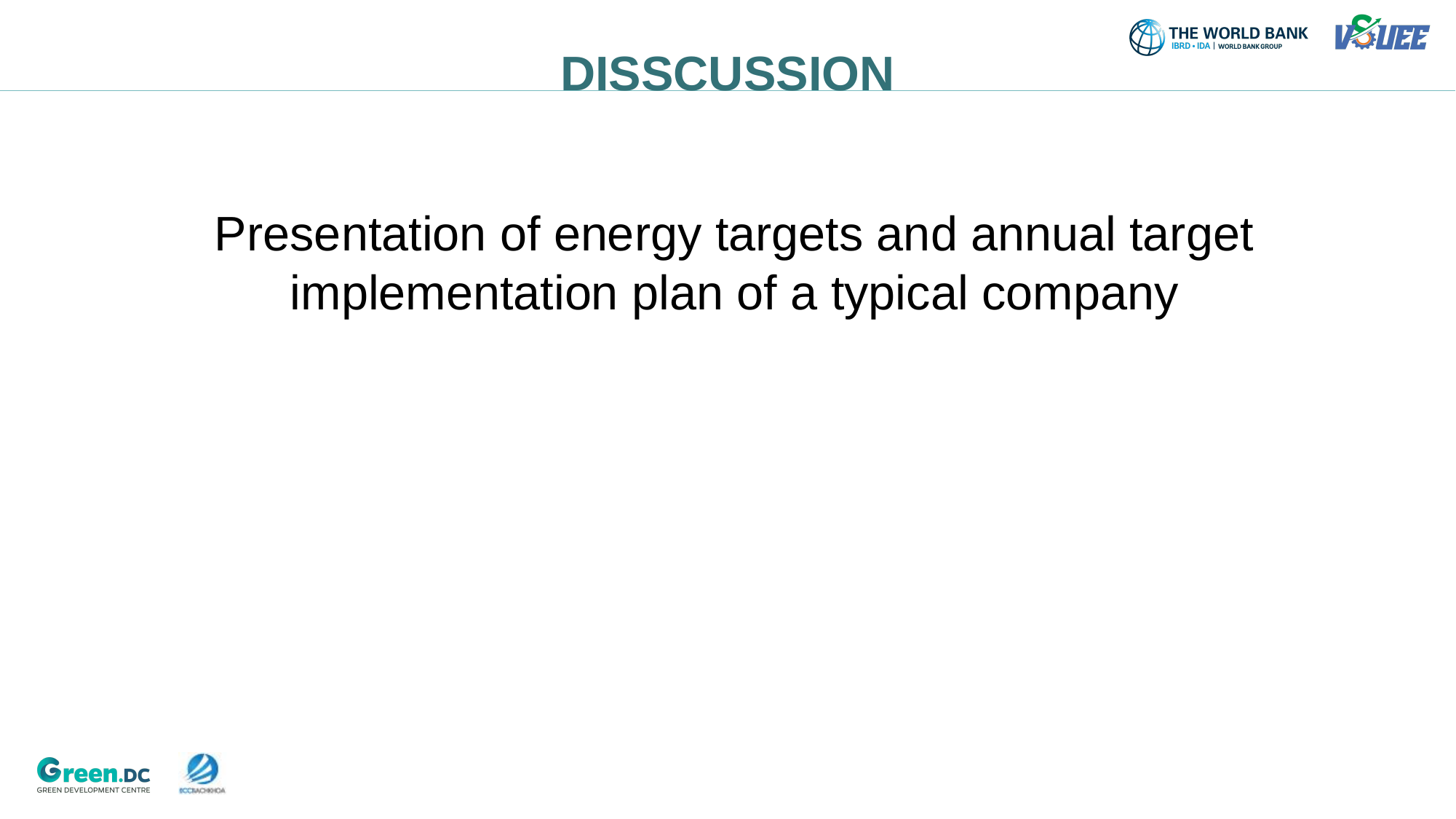

DISSCUSSION
# Presentation of energy targets and annual target implementation plan of a typical company